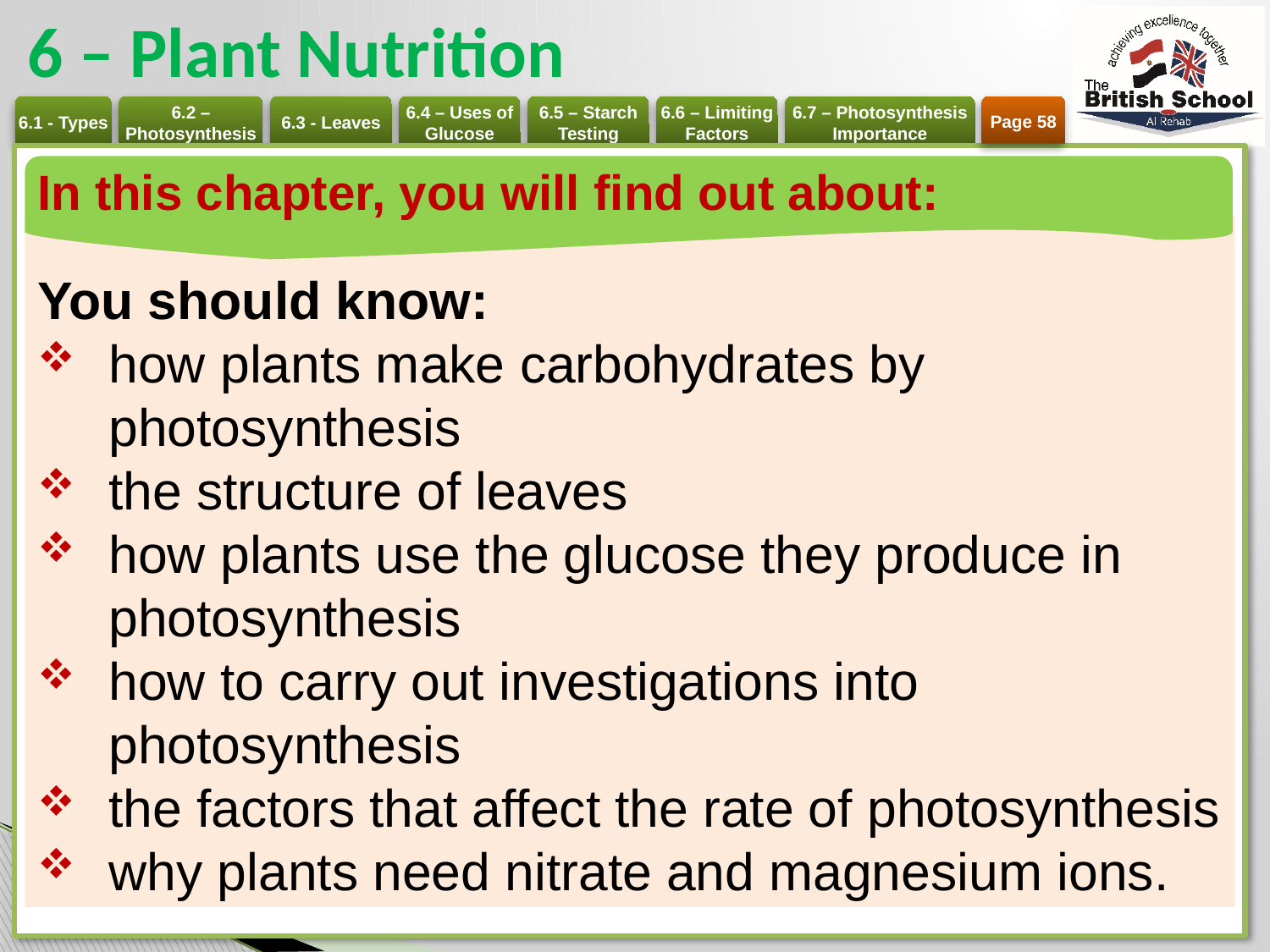

# 6 – Plant Nutrition
Page 58
In this chapter, you will find out about:
You should know:
how plants make carbohydrates by photosynthesis
the structure of leaves
how plants use the glucose they produce in photosynthesis
how to carry out investigations into photosynthesis
the factors that affect the rate of photosynthesis
why plants need nitrate and magnesium ions.